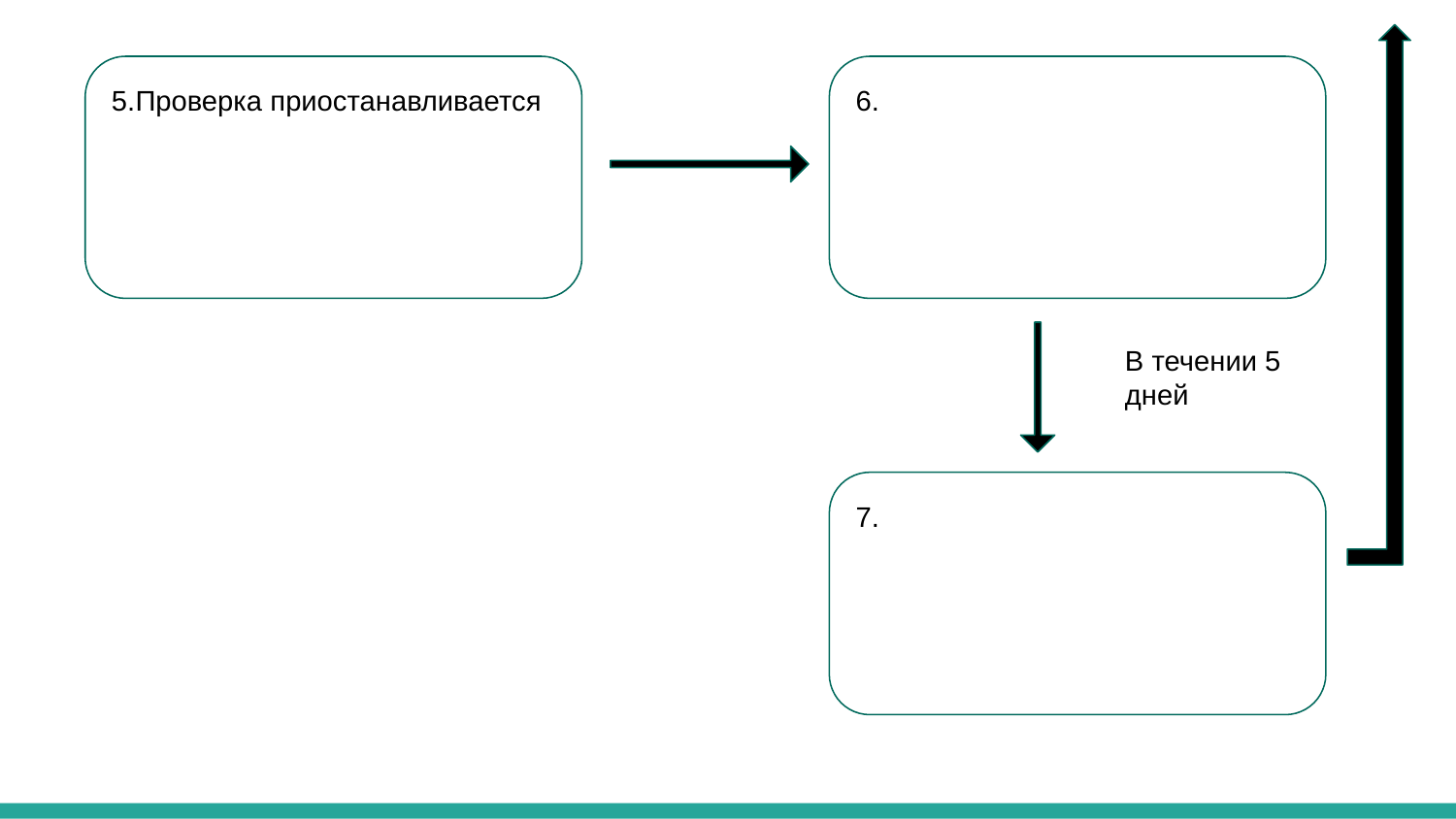

5.Проверка приостанавливается
6.

В течении 5 дней
7.